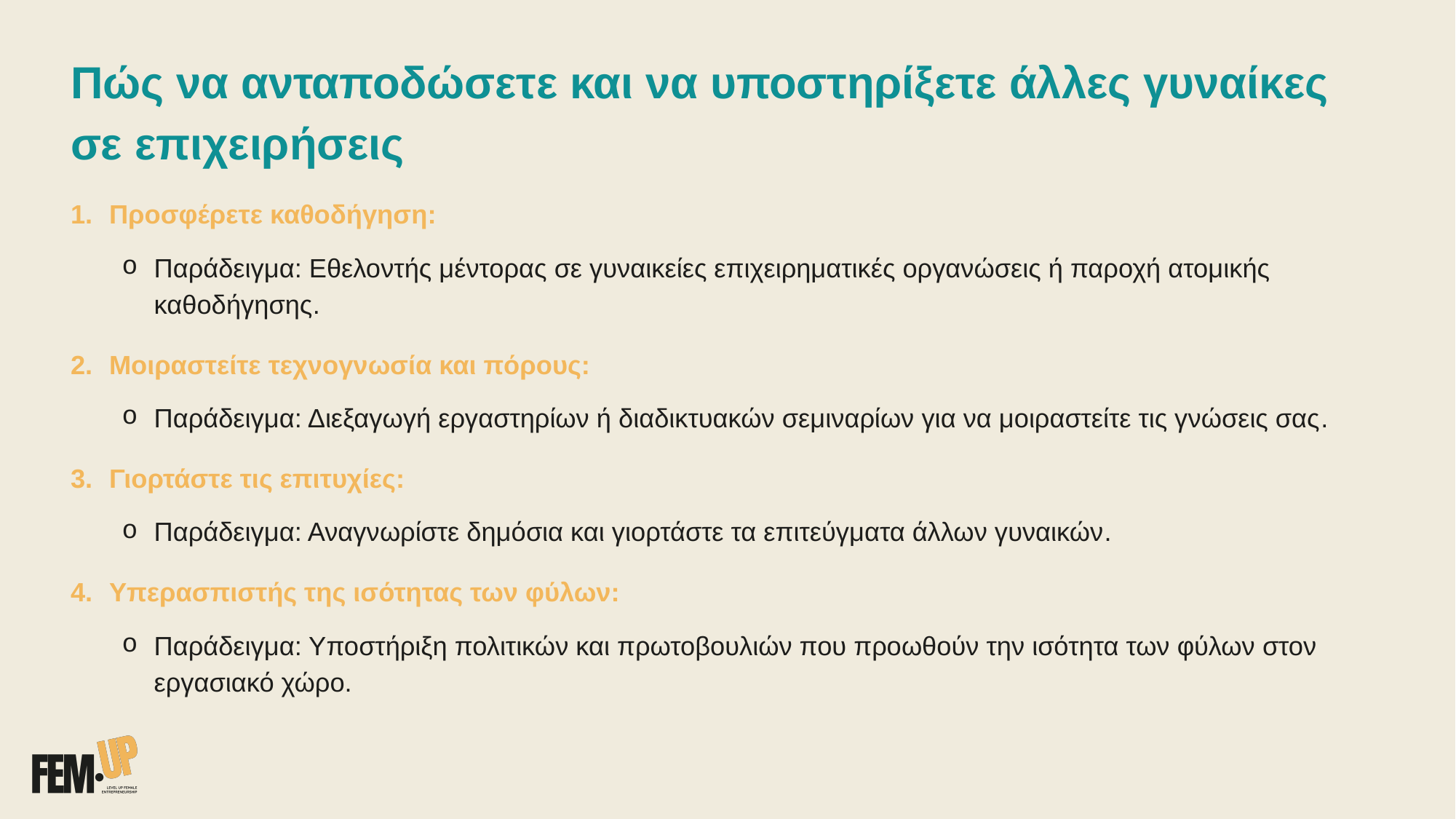

Πώς να ανταποδώσετε και να υποστηρίξετε άλλες γυναίκες σε επιχειρήσεις
Προσφέρετε καθοδήγηση:
Παράδειγμα: Εθελοντής μέντορας σε γυναικείες επιχειρηματικές οργανώσεις ή παροχή ατομικής καθοδήγησης.
Μοιραστείτε τεχνογνωσία και πόρους:
Παράδειγμα: Διεξαγωγή εργαστηρίων ή διαδικτυακών σεμιναρίων για να μοιραστείτε τις γνώσεις σας.
Γιορτάστε τις επιτυχίες:
Παράδειγμα: Αναγνωρίστε δημόσια και γιορτάστε τα επιτεύγματα άλλων γυναικών.
Υπερασπιστής της ισότητας των φύλων:
Παράδειγμα: Υποστήριξη πολιτικών και πρωτοβουλιών που προωθούν την ισότητα των φύλων στον εργασιακό χώρο.